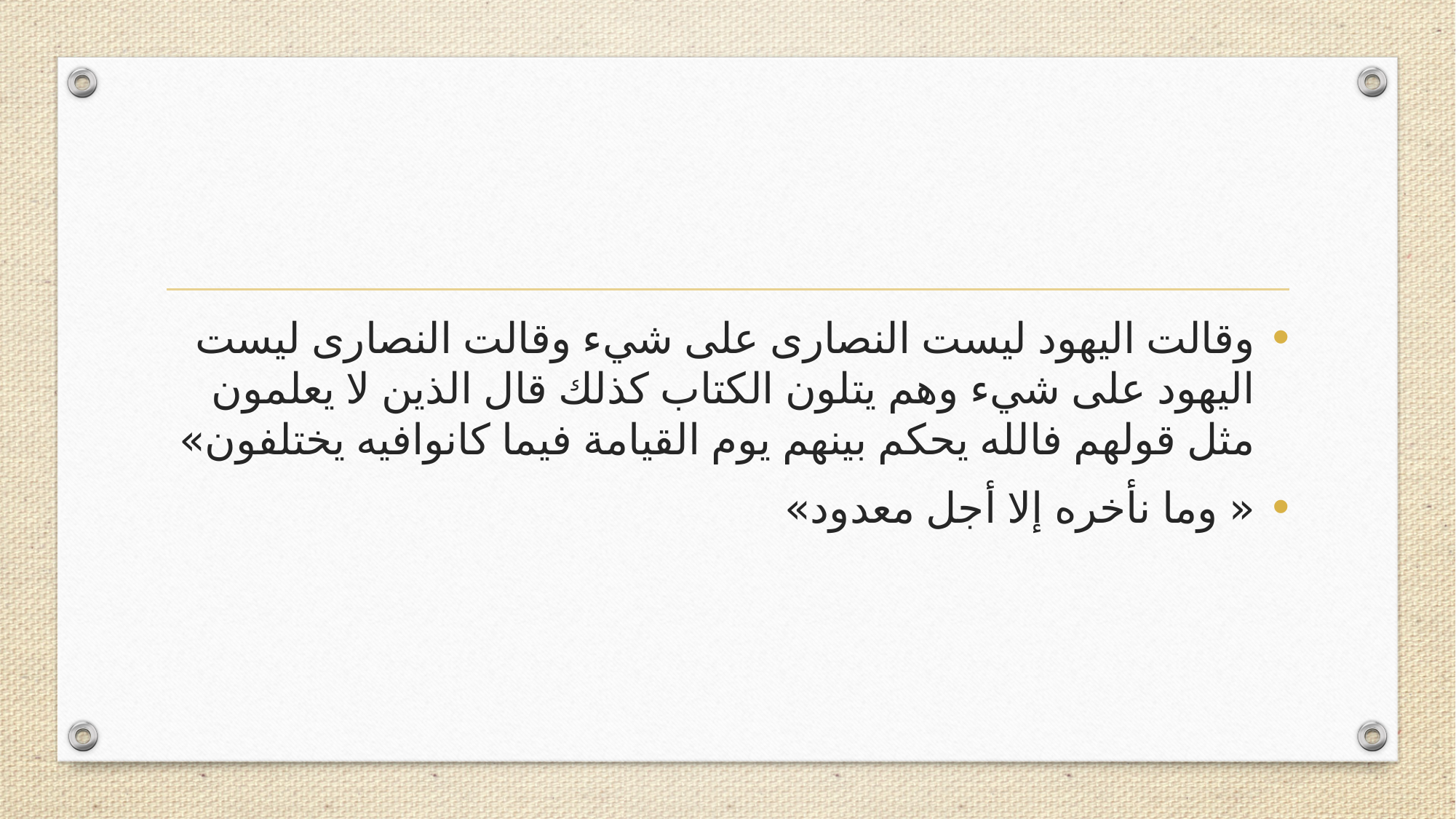

وقالت اليهود ليست النصارى على شيء وقالت النصارى ليست اليهود على شيء وهم يتلون الكتاب كذلك قال الذين لا يعلمون مثل قولهم فالله يحكم بينهم يوم القيامة فيما كانوافيه يختلفون»
« وما نأخره إلا أجل معدود»